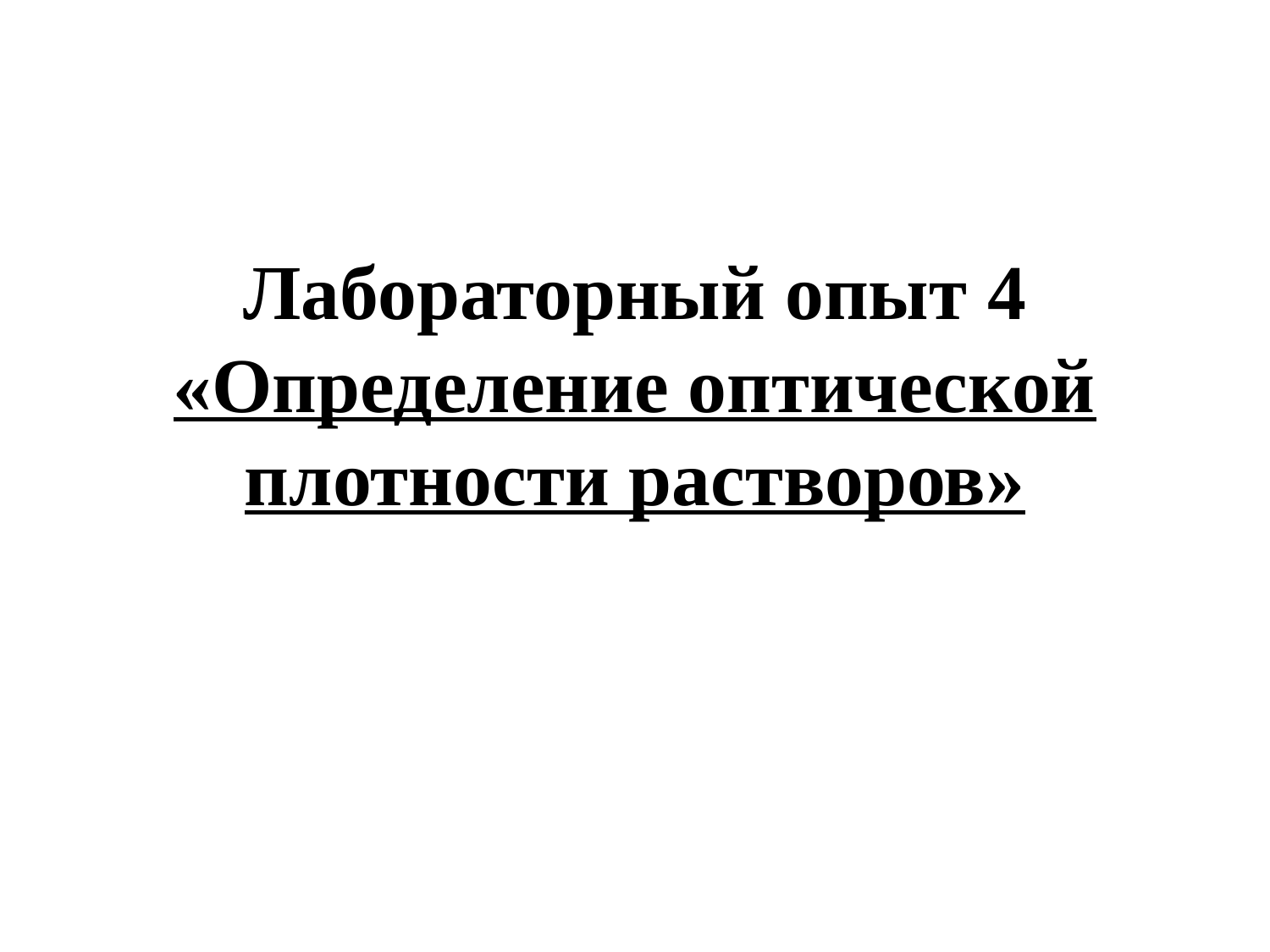

Лабораторный опыт 4
«Определение оптической плотности растворов»